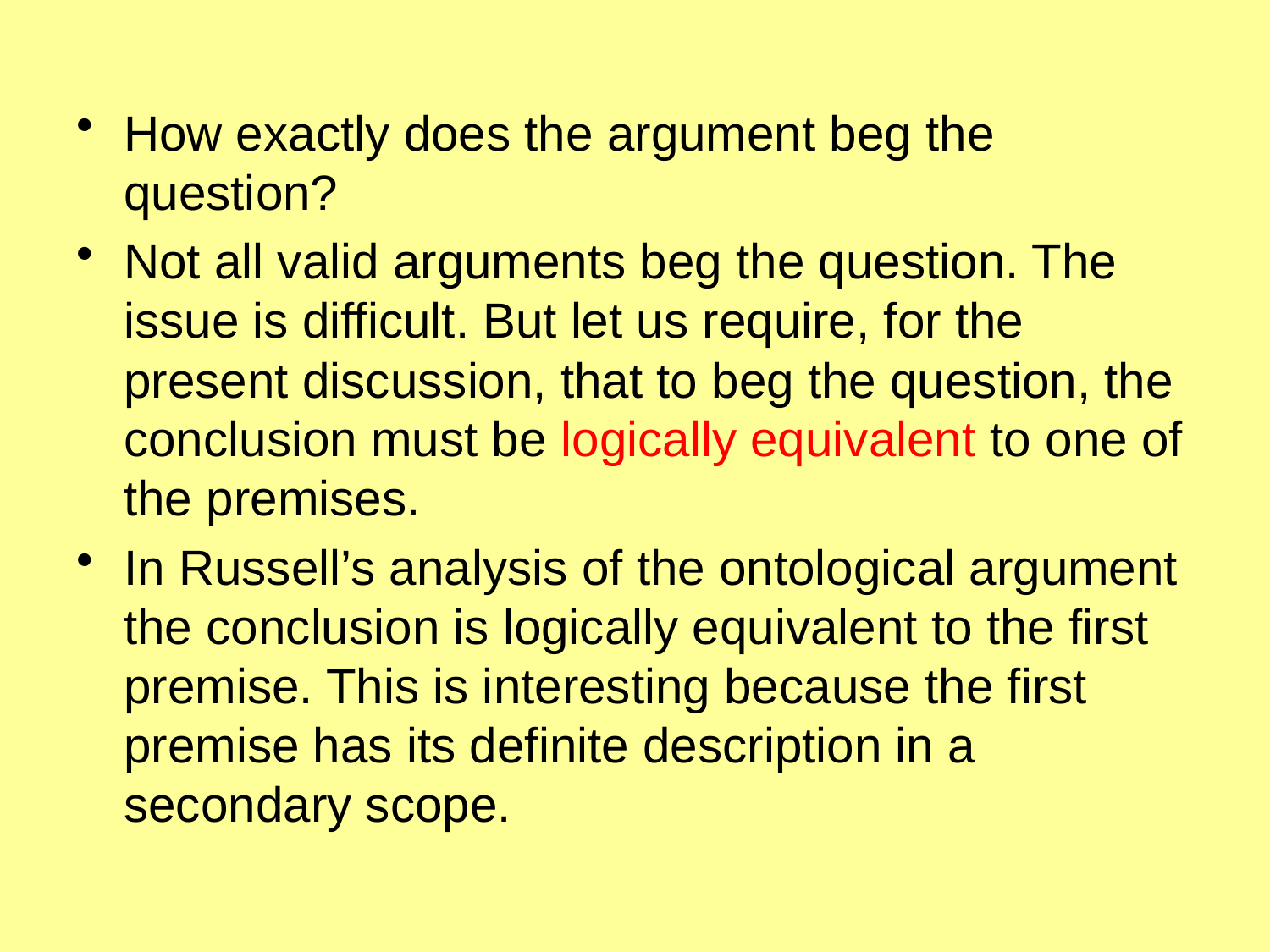

How exactly does the argument beg the question?
Not all valid arguments beg the question. The issue is difficult. But let us require, for the present discussion, that to beg the question, the conclusion must be logically equivalent to one of the premises.
In Russell’s analysis of the ontological argument the conclusion is logically equivalent to the first premise. This is interesting because the first premise has its definite description in a secondary scope.